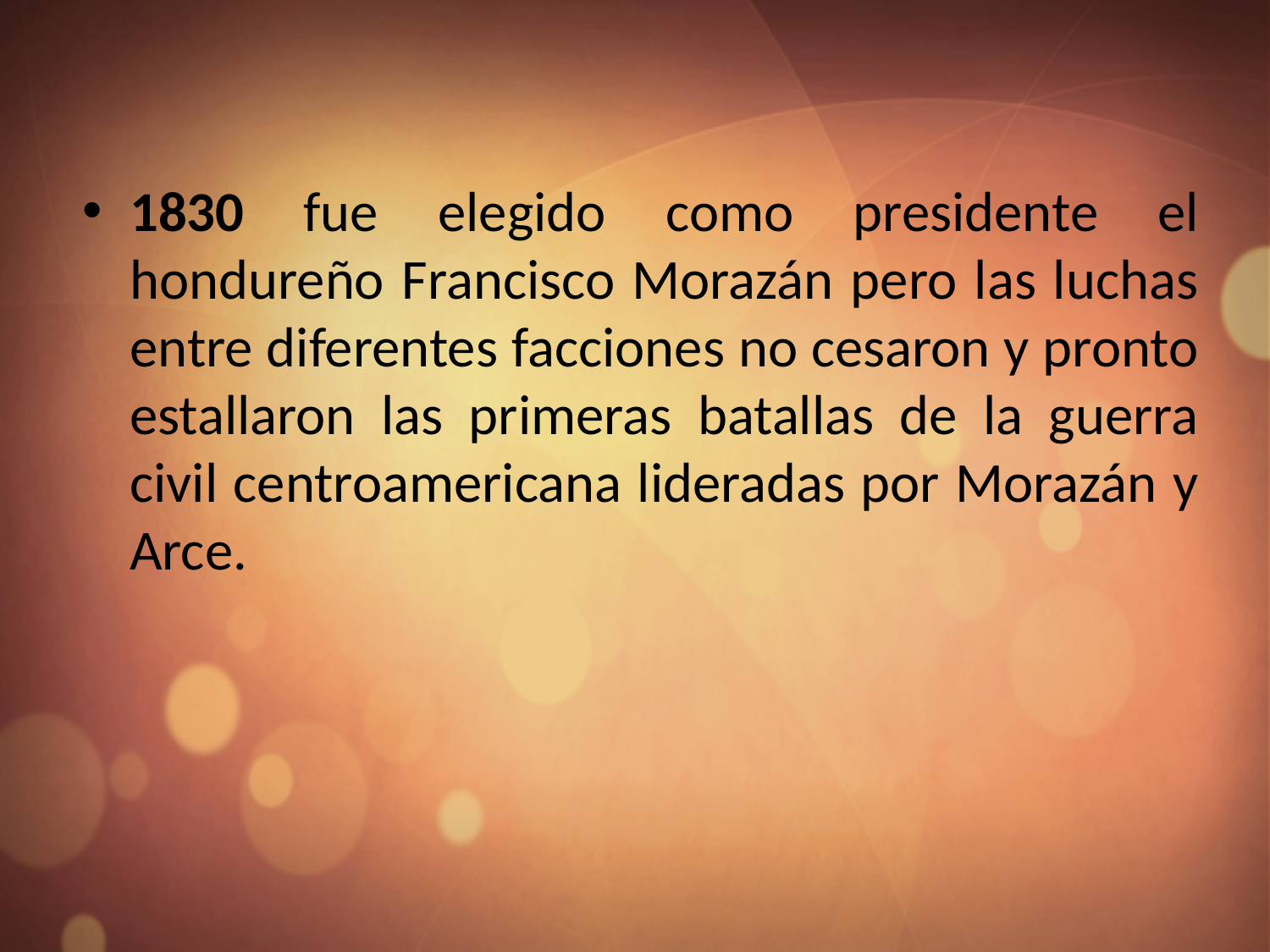

1830 fue elegido como presidente el hondureño Francisco Morazán pero las luchas entre diferentes facciones no cesaron y pronto estallaron las primeras batallas de la guerra civil centroamericana lideradas por Morazán y Arce.